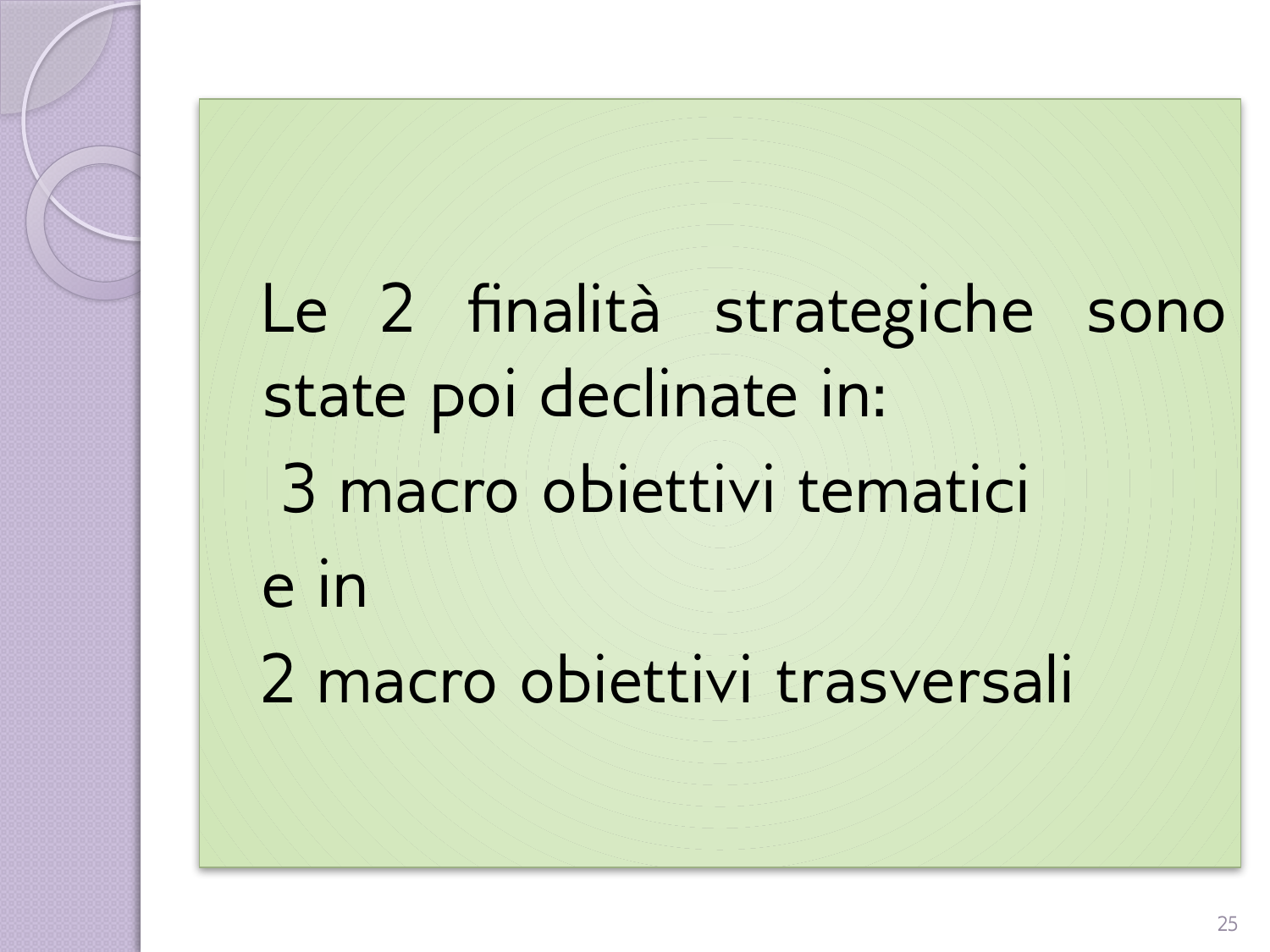

Le 2 finalità strategiche sono state poi declinate in:
 3 macro obiettivi tematici
e in
2 macro obiettivi trasversali
25